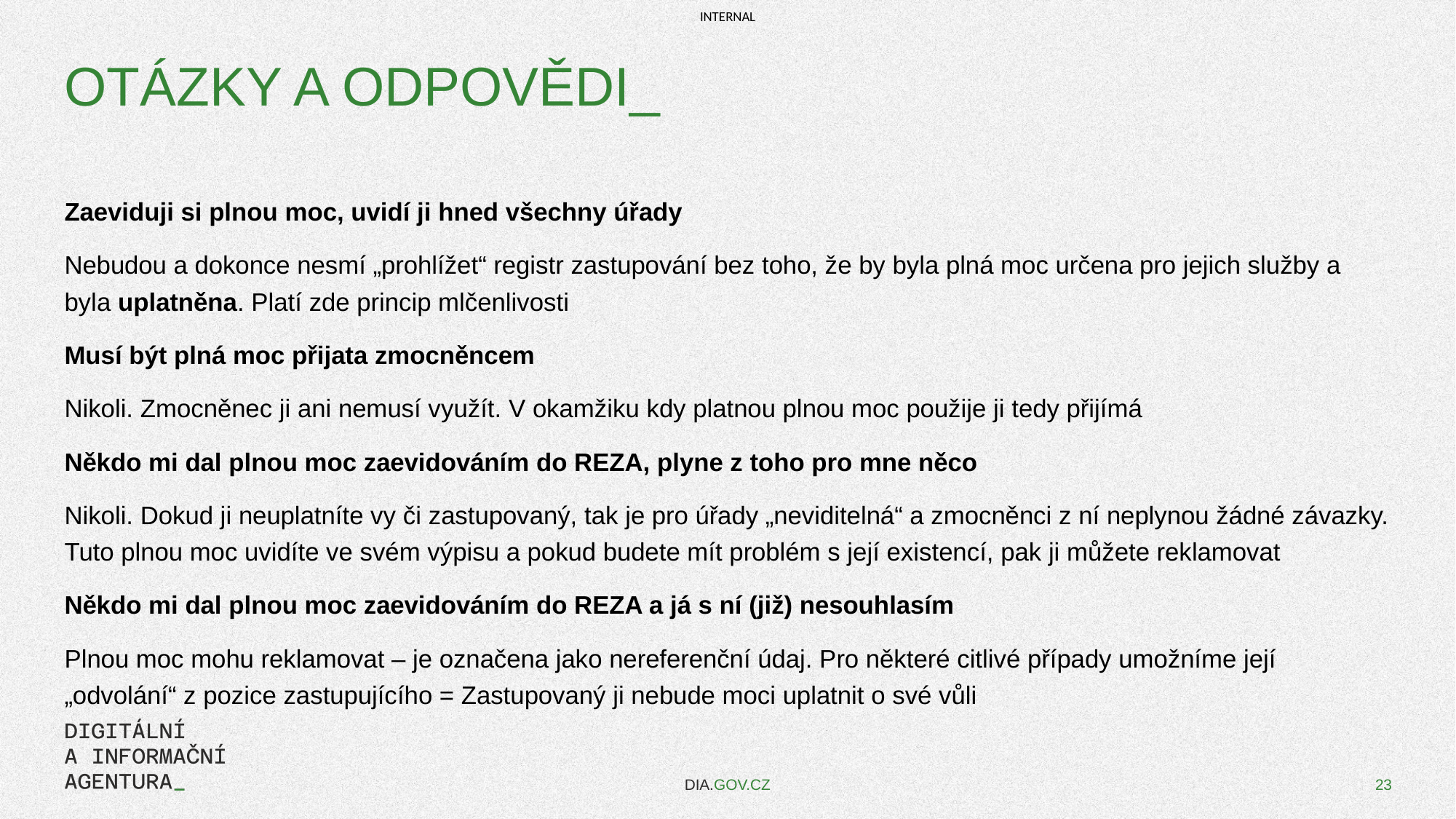

# Otázky a odpovědi_
Zaeviduji si plnou moc, uvidí ji hned všechny úřady
Nebudou a dokonce nesmí „prohlížet“ registr zastupování bez toho, že by byla plná moc určena pro jejich služby a byla uplatněna. Platí zde princip mlčenlivosti
Musí být plná moc přijata zmocněncem
Nikoli. Zmocněnec ji ani nemusí využít. V okamžiku kdy platnou plnou moc použije ji tedy přijímá
Někdo mi dal plnou moc zaevidováním do REZA, plyne z toho pro mne něco
Nikoli. Dokud ji neuplatníte vy či zastupovaný, tak je pro úřady „neviditelná“ a zmocněnci z ní neplynou žádné závazky. Tuto plnou moc uvidíte ve svém výpisu a pokud budete mít problém s její existencí, pak ji můžete reklamovat
Někdo mi dal plnou moc zaevidováním do REZA a já s ní (již) nesouhlasím
Plnou moc mohu reklamovat – je označena jako nereferenční údaj. Pro některé citlivé případy umožníme její „odvolání“ z pozice zastupujícího = Zastupovaný ji nebude moci uplatnit o své vůli

DIA.GOV.CZ
23